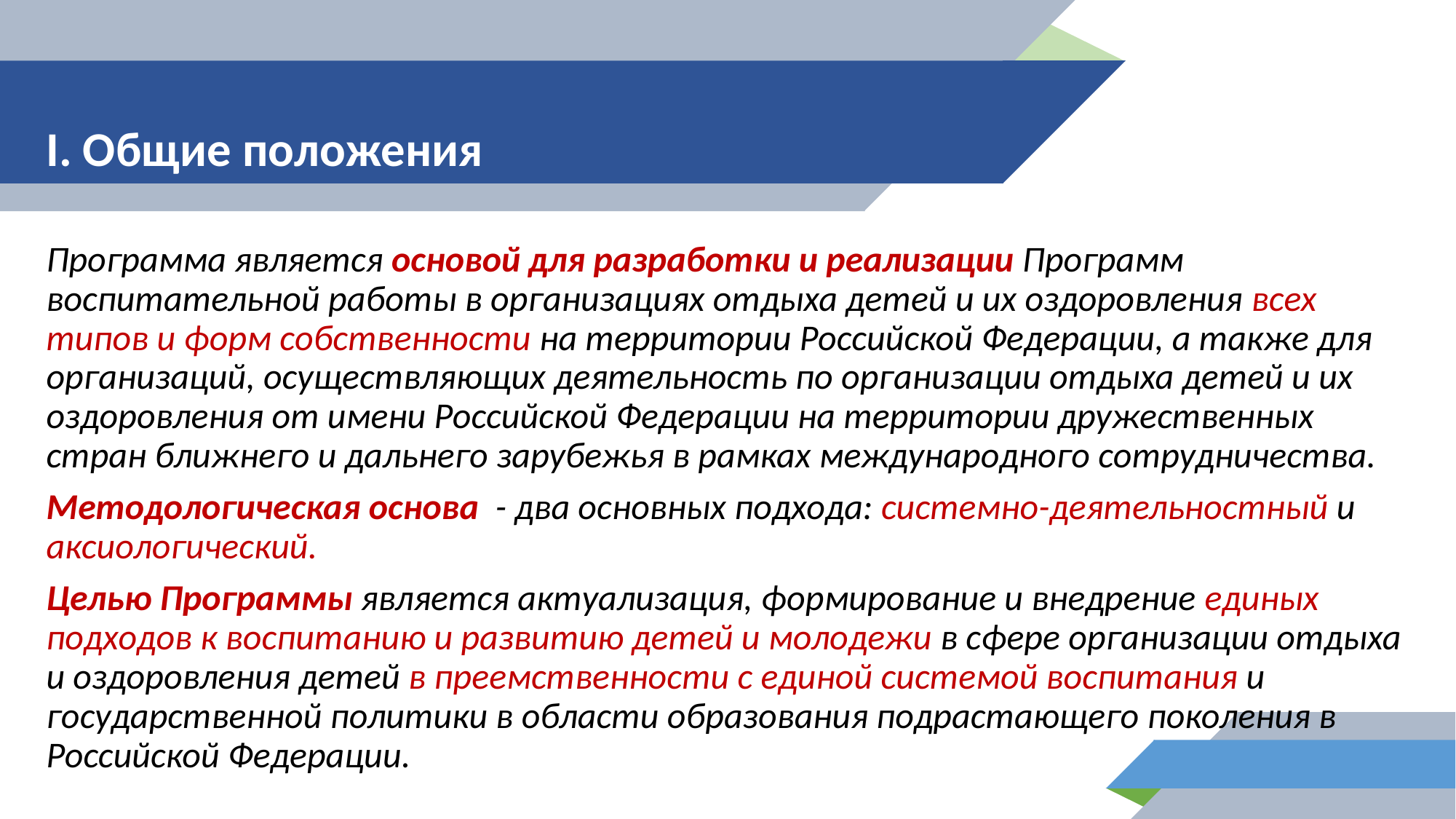

I. Общие положения

Программа является основой для разработки и реализации Программ воспитательной работы в организациях отдыха детей и их оздоровления всех типов и форм собственности на территории Российской Федерации, а также для организаций, осуществляющих деятельность по организации отдыха детей и их оздоровления от имени Российской Федерации на территории дружественных стран ближнего и дальнего зарубежья в рамках международного сотрудничества.
Методологическая основа  - два основных подхода: системно-деятельностный и аксиологический.
Целью Программы является актуализация, формирование и внедрение единых подходов к воспитанию и развитию детей и молодежи в сфере организации отдыха и оздоровления детей в преемственности с единой системой воспитания и государственной политики в области образования подрастающего поколения в Российской Федерации.